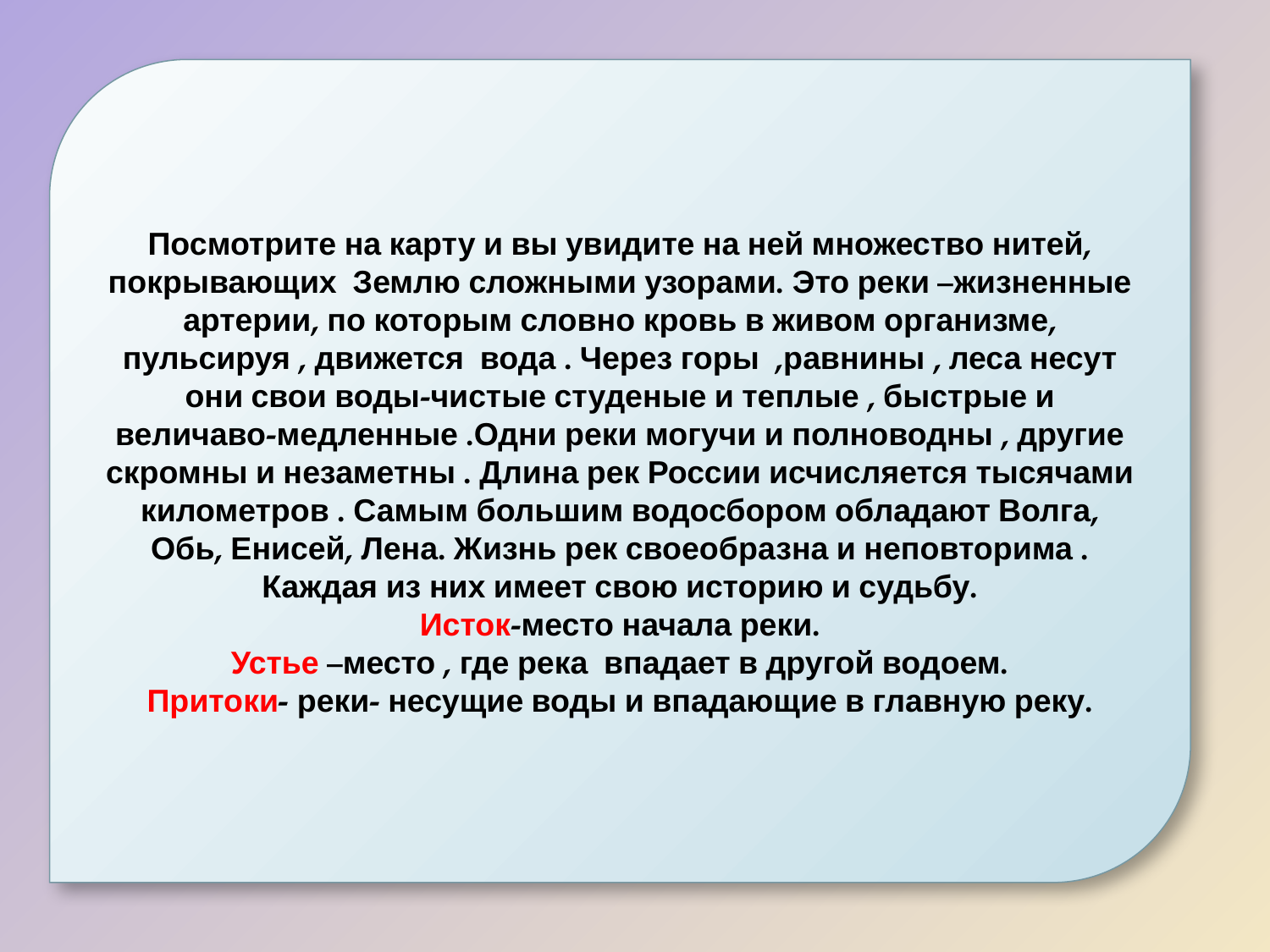

Посмотрите на карту и вы увидите на ней множество нитей, покрывающих  Землю сложными узорами. Это реки –жизненные артерии, по которым словно кровь в живом организме, пульсируя , движется  вода . Через горы  ,равнины , леса несут они свои воды-чистые студеные и теплые , быстрые и величаво-медленные .Одни реки могучи и полноводны , другие скромны и незаметны . Длина рек России исчисляется тысячами километров . Самым большим водосбором обладают Волга, Обь, Енисей, Лена. Жизнь рек своеобразна и неповторима . Каждая из них имеет свою историю и судьбу.
Исток-место начала реки.
Устье –место , где река  впадает в другой водоем.
Притоки- реки- несущие воды и впадающие в главную реку.